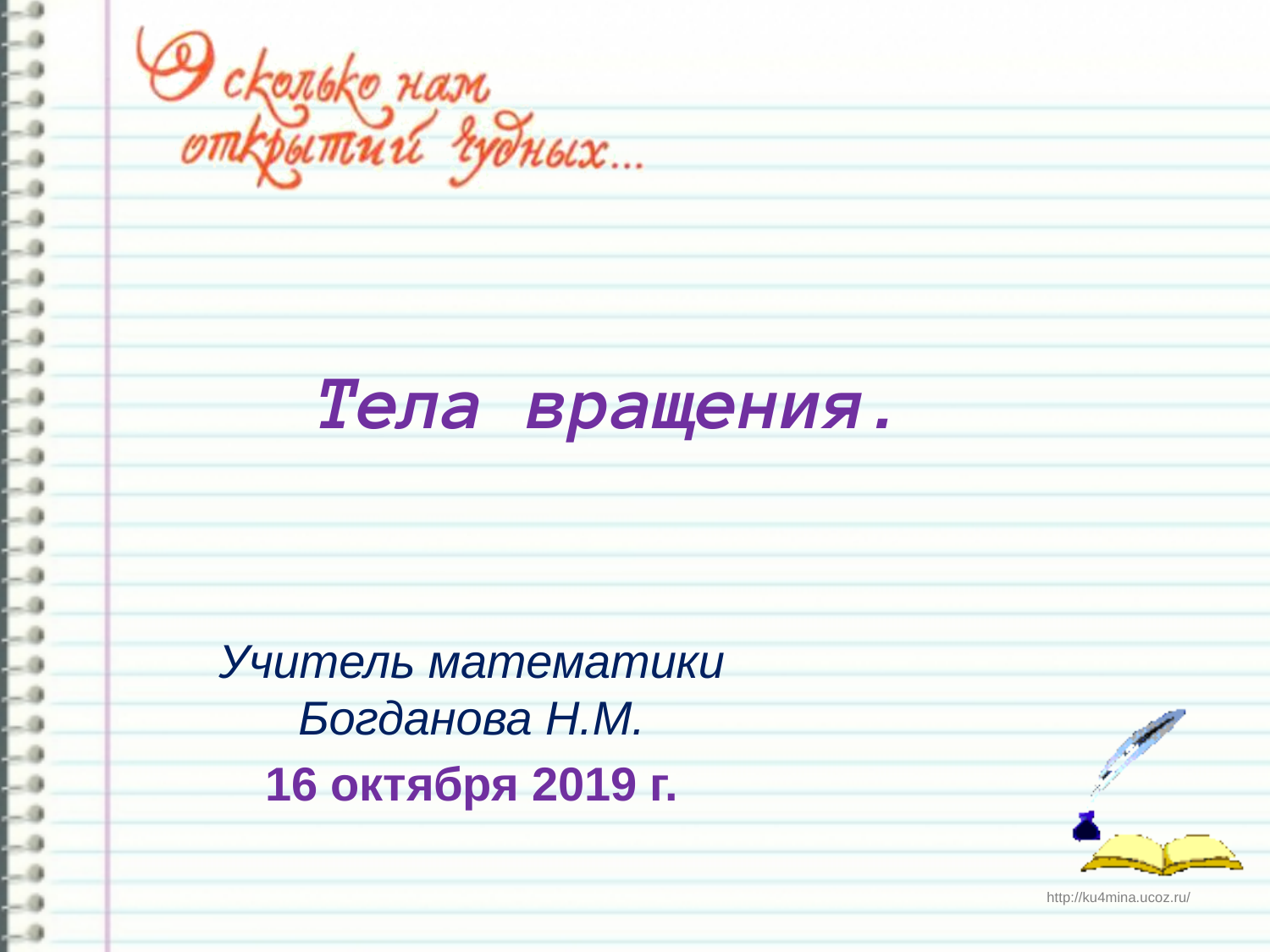

# Тела вращения.
Учитель математики Богданова Н.М.
16 октября 2019 г.